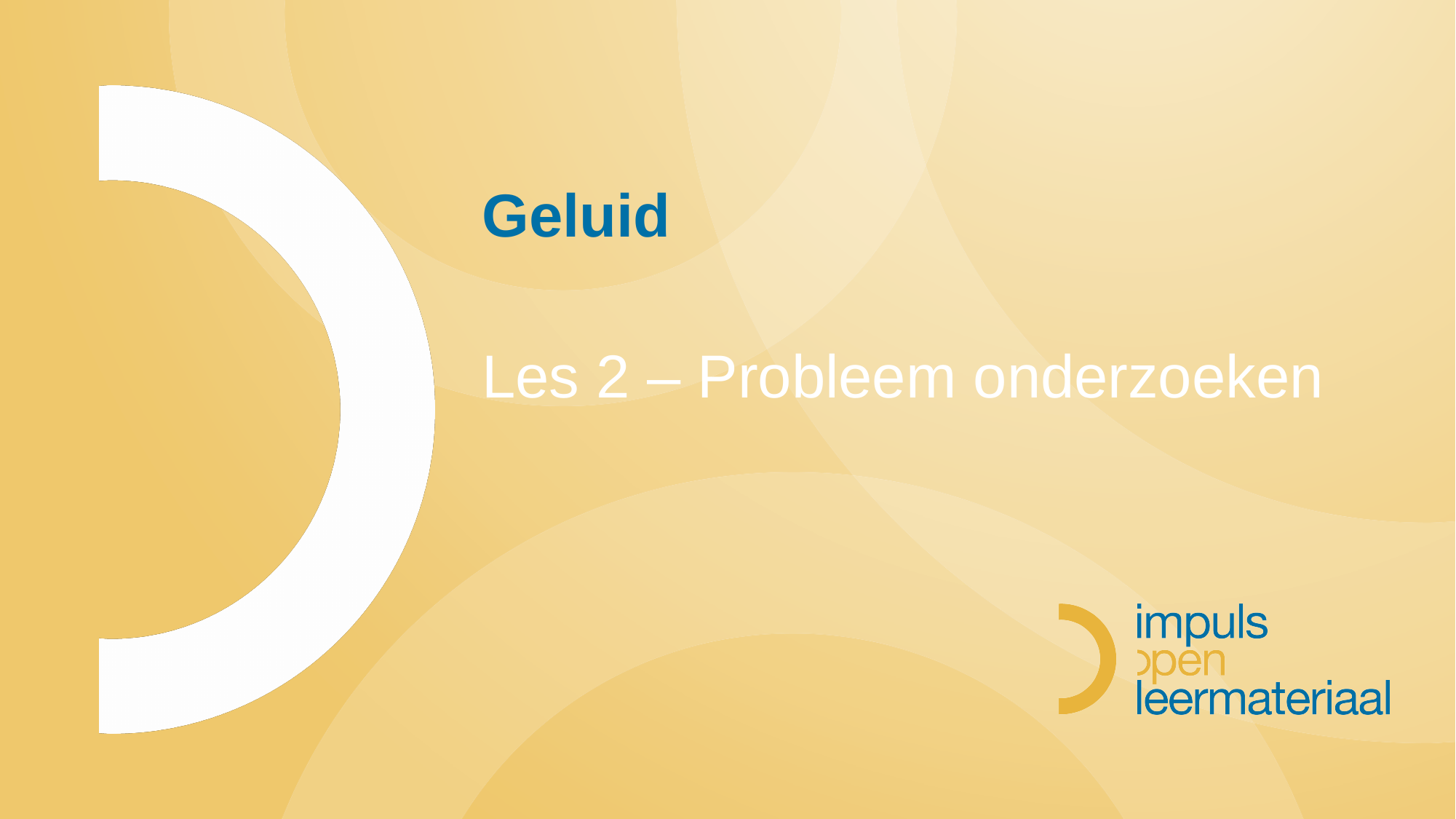

# Geluid
Les 2 – Probleem onderzoeken